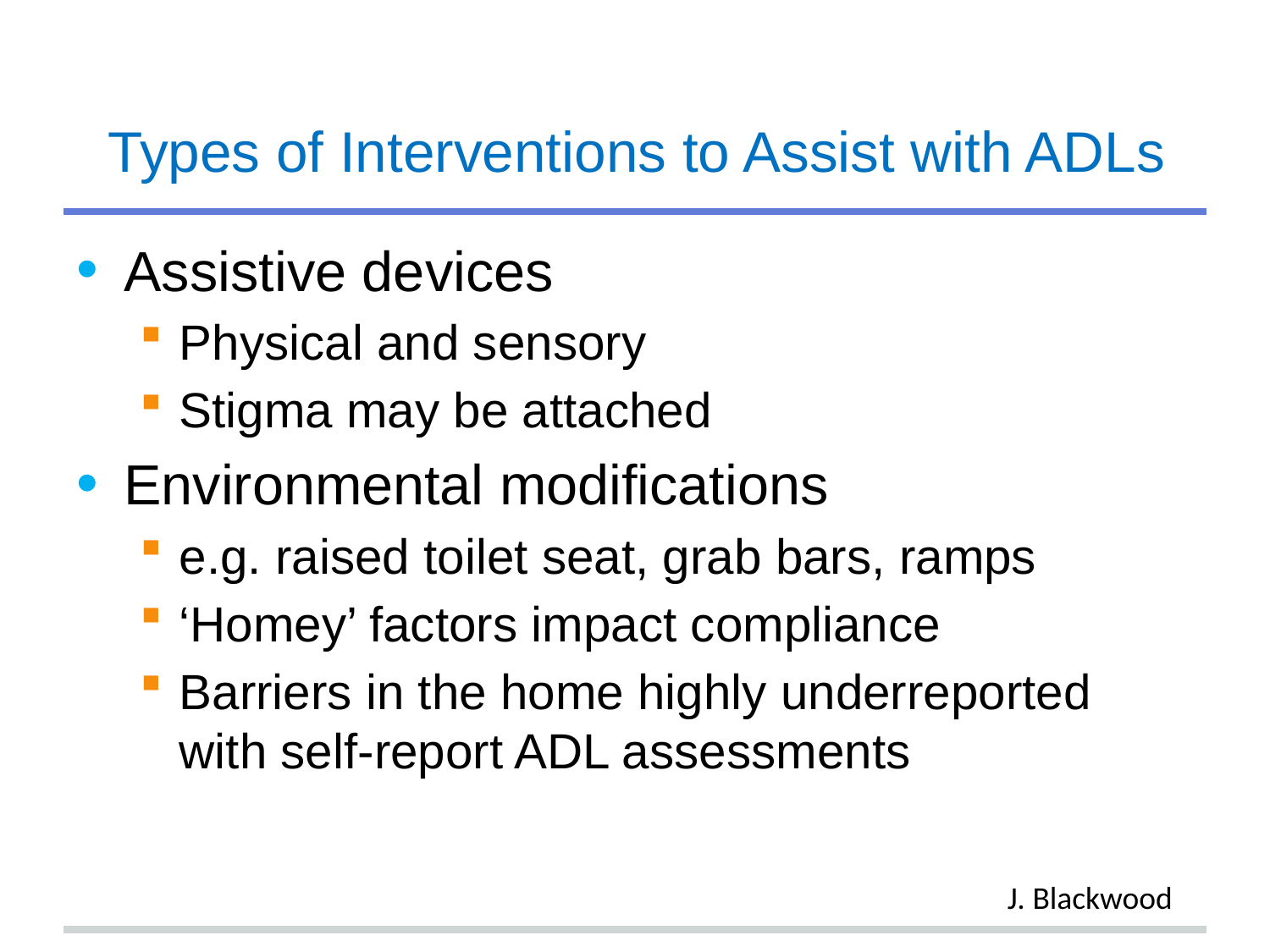

# Types of Interventions to Assist with ADLs
Assistive devices
Physical and sensory
Stigma may be attached
Environmental modifications
e.g. raised toilet seat, grab bars, ramps
‘Homey’ factors impact compliance
Barriers in the home highly underreported with self-report ADL assessments
J. Blackwood